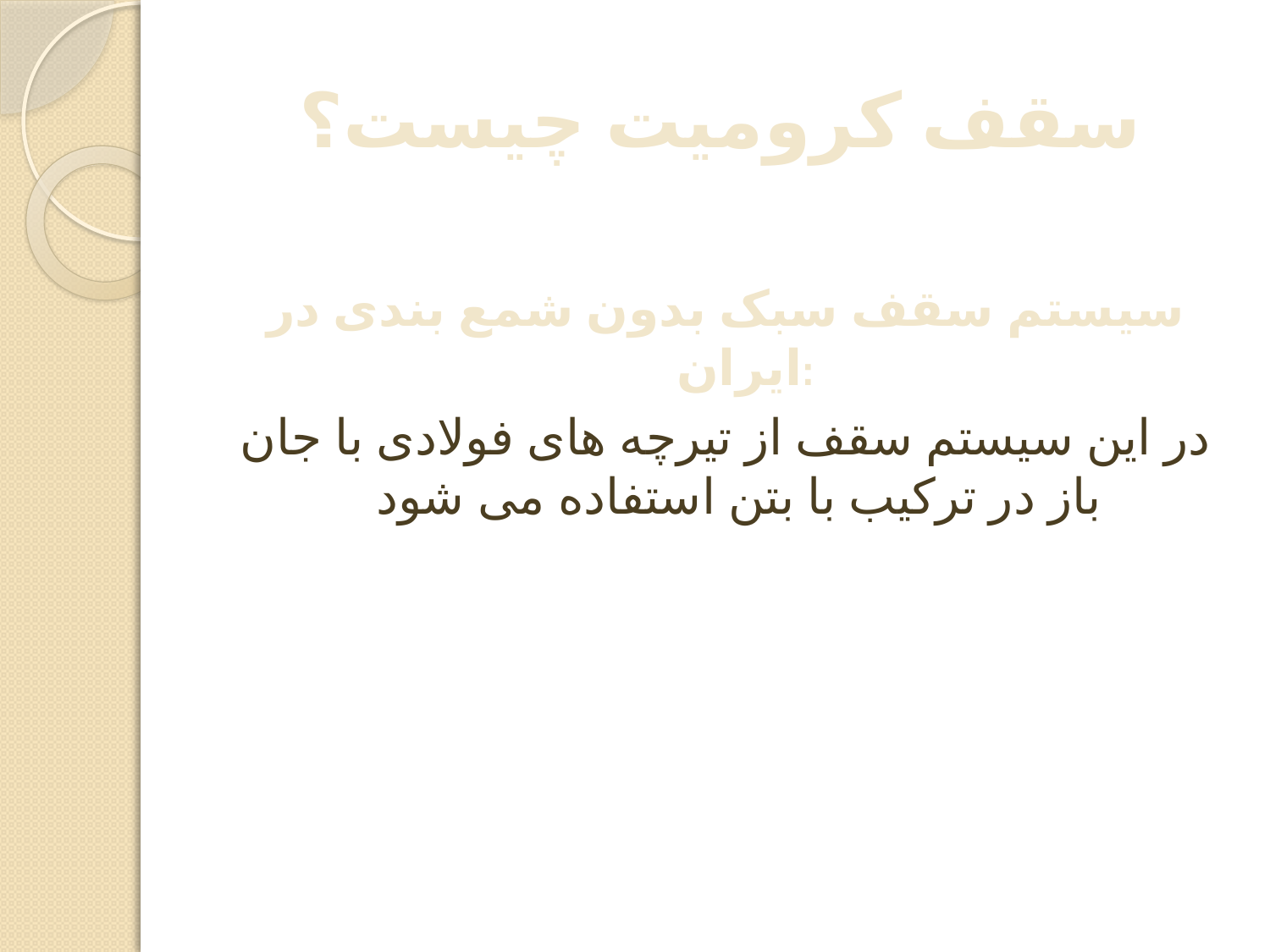

# سقف كروميت چيست؟

سیستم سقف سبک بدون شمع بندی در ایران:
در این سیستم سقف از تیرچه های فولادی با جان باز در ترکیب با بتن استفاده می شود